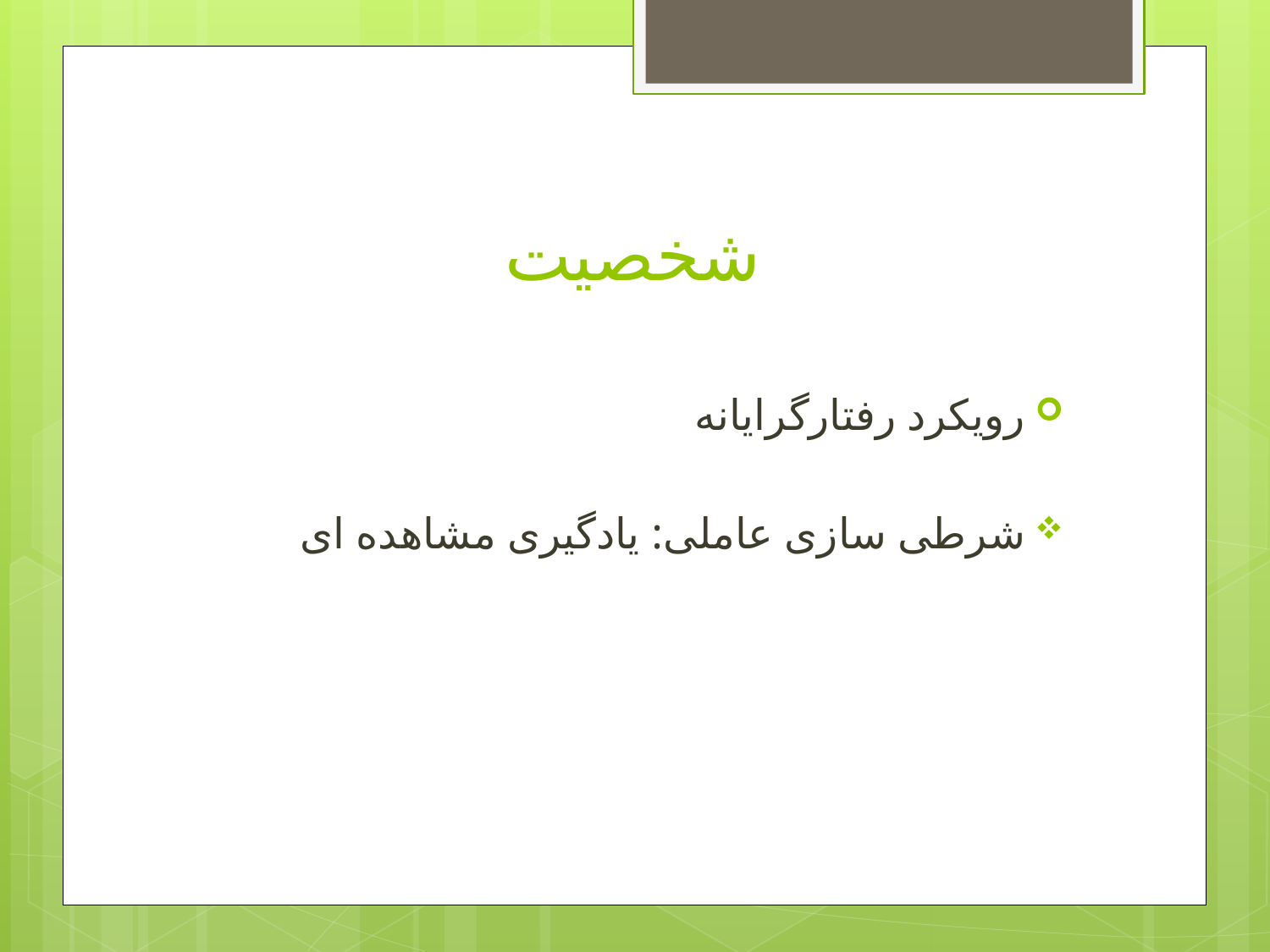

# شخصیت

رویکرد رفتارگرایانه

شرطی سازی عاملی: یادگیری مشاهده ای